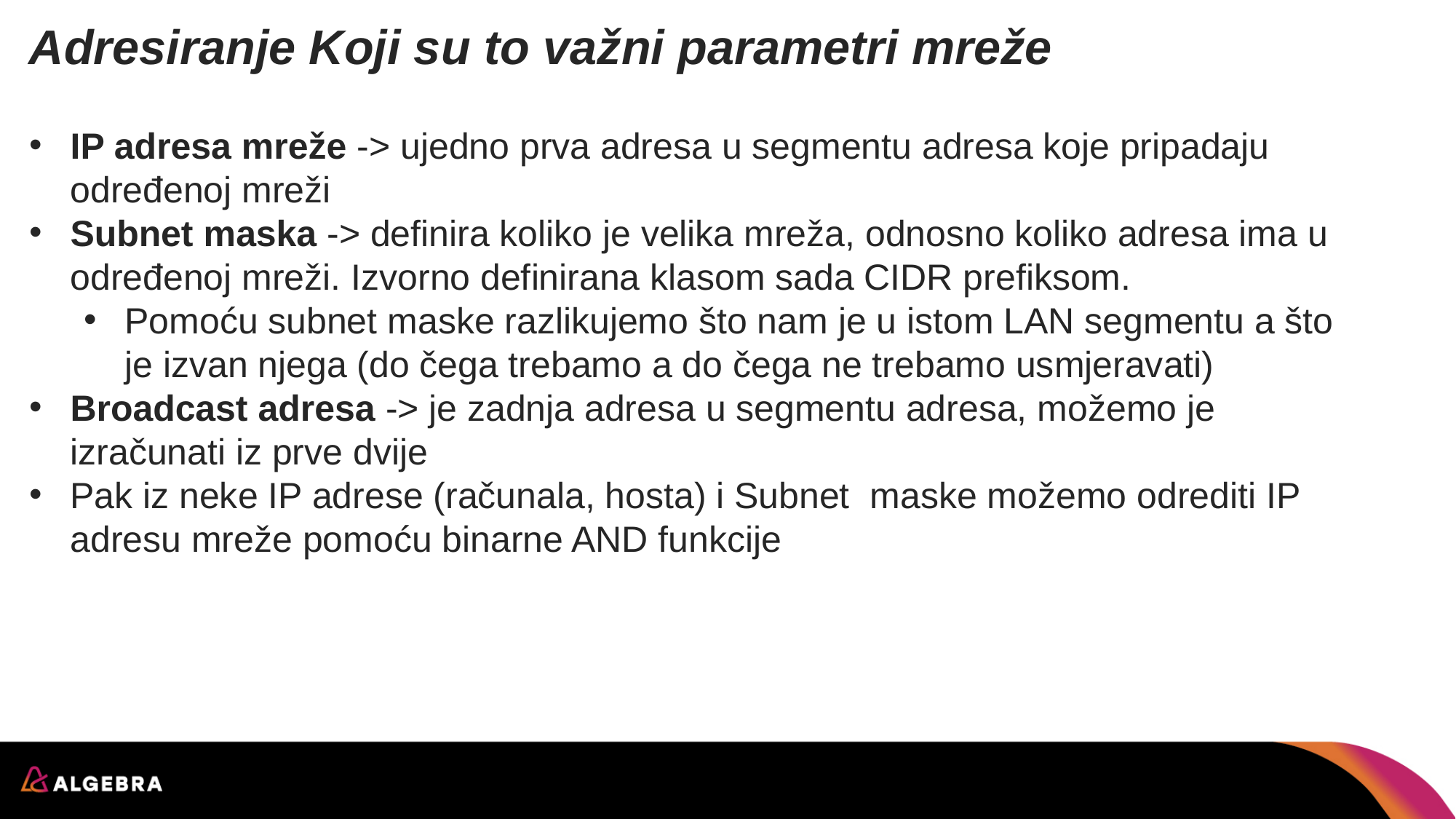

# Adresiranje Koji su to važni parametri mreže
IP adresa mreže -> ujedno prva adresa u segmentu adresa koje pripadaju određenoj mreži
Subnet maska -> definira koliko je velika mreža, odnosno koliko adresa ima u određenoj mreži. Izvorno definirana klasom sada CIDR prefiksom.
Pomoću subnet maske razlikujemo što nam je u istom LAN segmentu a što je izvan njega (do čega trebamo a do čega ne trebamo usmjeravati)
Broadcast adresa -> je zadnja adresa u segmentu adresa, možemo je izračunati iz prve dvije
Pak iz neke IP adrese (računala, hosta) i Subnet  maske možemo odrediti IP adresu mreže pomoću binarne AND funkcije